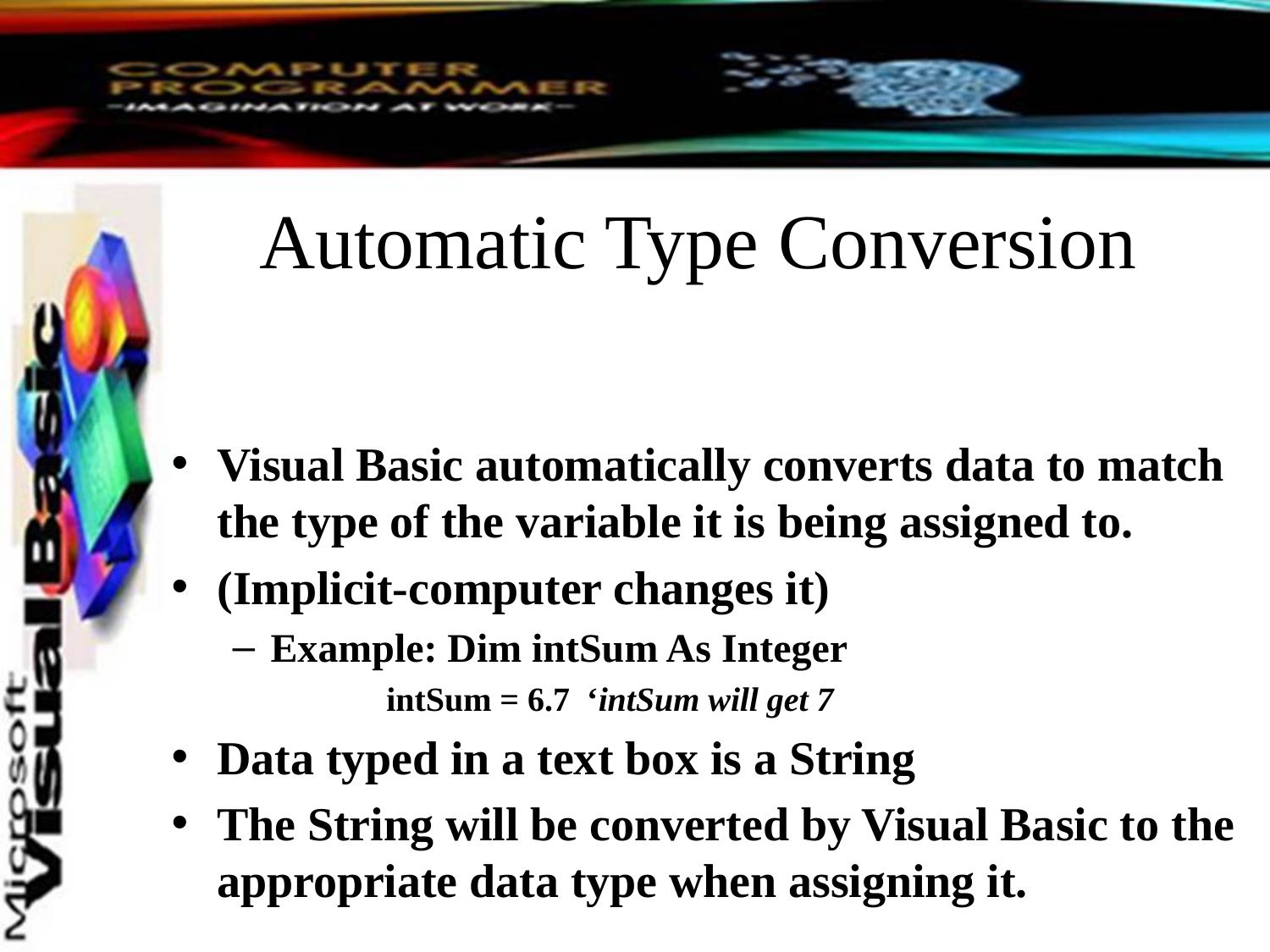

# Automatic Type Conversion
Visual Basic automatically converts data to match the type of the variable it is being assigned to.
(Implicit-computer changes it)
Example: Dim intSum As Integer
           intSum = 6.7  ‘intSum will get 7
Data typed in a text box is a String
The String will be converted by Visual Basic to the appropriate data type when assigning it.